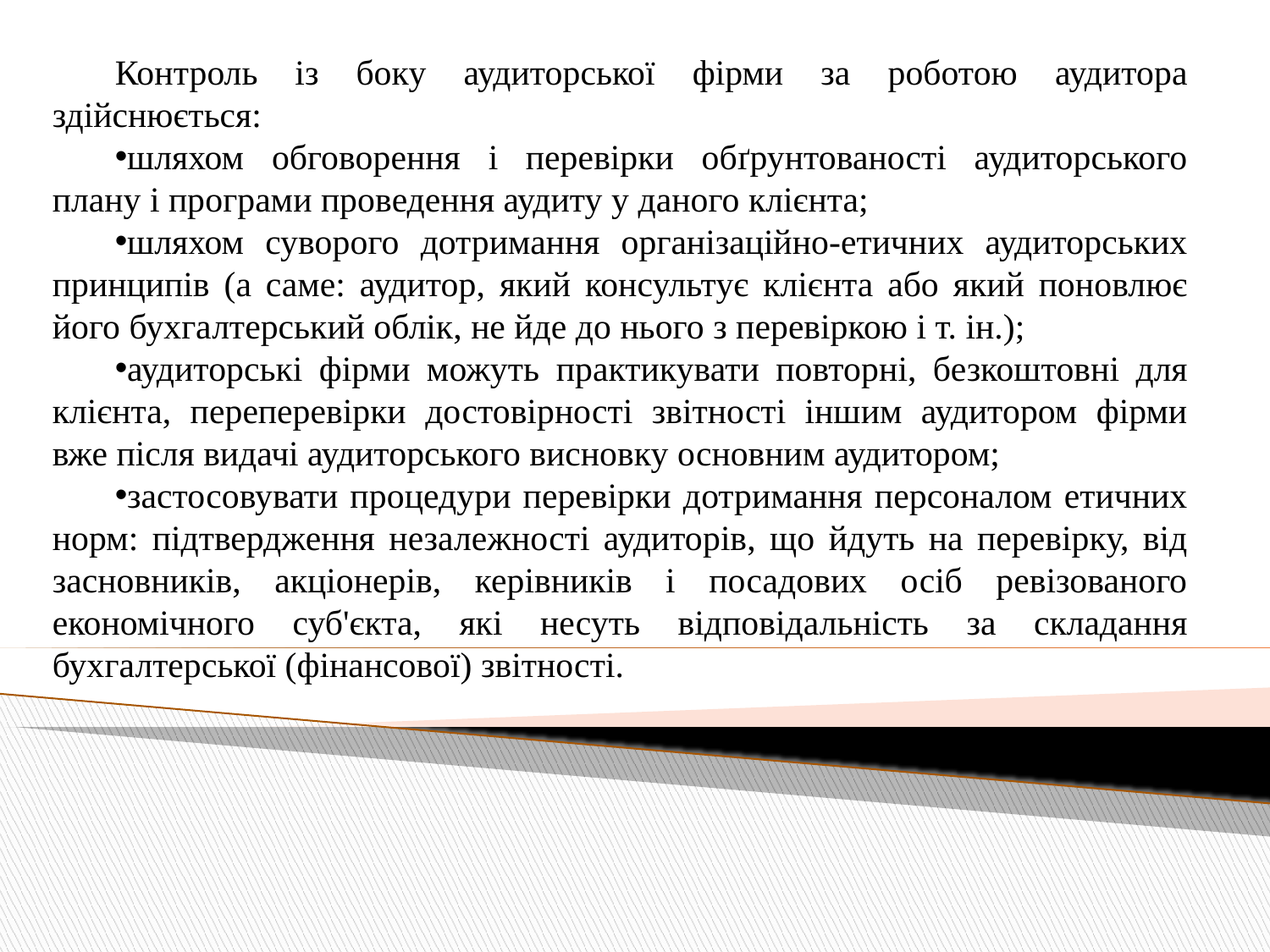

Контроль із боку аудиторської фірми за роботою аудитора здійснюється:
шляхом обговорення і перевірки обґрунтованості аудиторського плану і програми проведення аудиту у даного клієнта;
шляхом суворого дотримання організаційно-етичних аудиторських принципів (а саме: аудитор, який консультує клієнта або який поновлює його бухгалтерський облік, не йде до нього з перевіркою і т. ін.);
аудиторські фірми можуть практикувати повторні, безкоштовні для клієнта, переперевірки достовірності звітності іншим аудитором фірми вже після видачі аудиторського висновку основним аудитором;
застосовувати процедури перевірки дотримання персоналом етичних норм: підтвердження незалежності аудиторів, що йдуть на перевірку, від засновників, акціонерів, керівників і посадових осіб ревізованого економічного суб'єкта, які несуть відповідальність за складання бухгалтерської (фінансової) звітності.